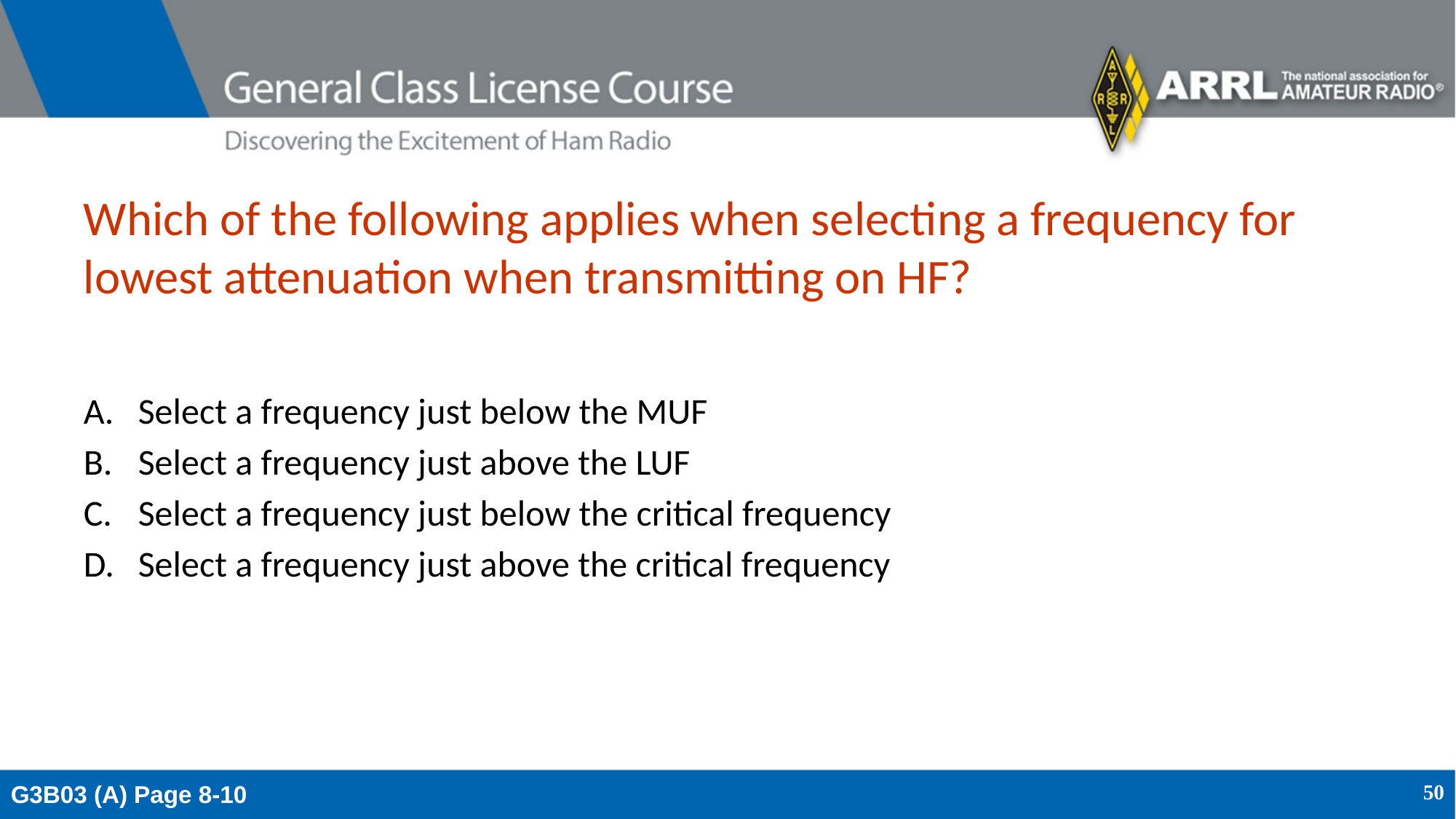

# Which of the following applies when selecting a frequency for lowest attenuation when transmitting on HF?
Select a frequency just below the MUF
Select a frequency just above the LUF
Select a frequency just below the critical frequency
Select a frequency just above the critical frequency
G3B03 (A) Page 8-10
50